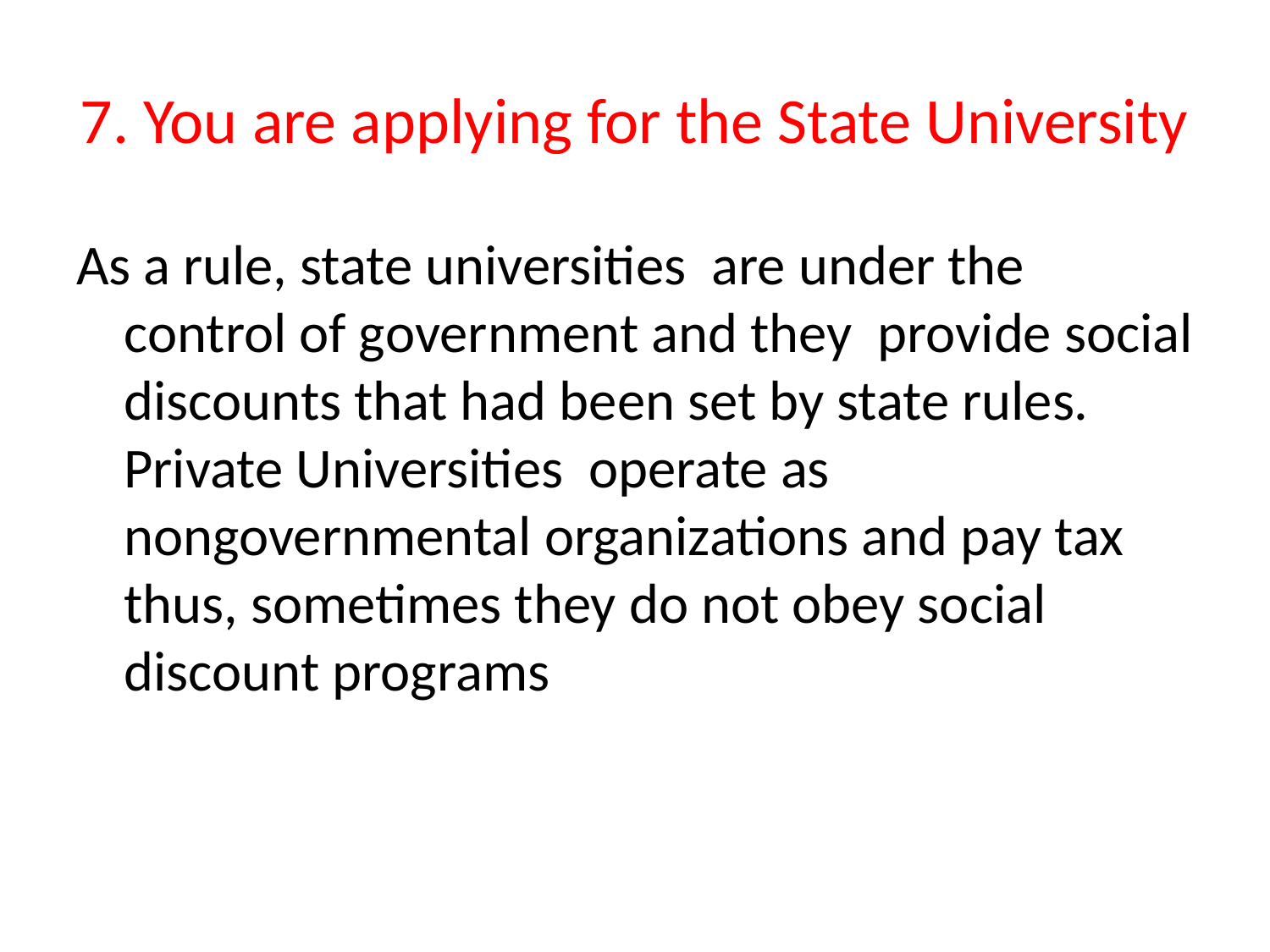

# 7. You are applying for the State University
As a rule, state universities  are under the control of government and they  provide social discounts that had been set by state rules. Private Universities  operate as nongovernmental organizations and pay tax thus, sometimes they do not obey social discount programs